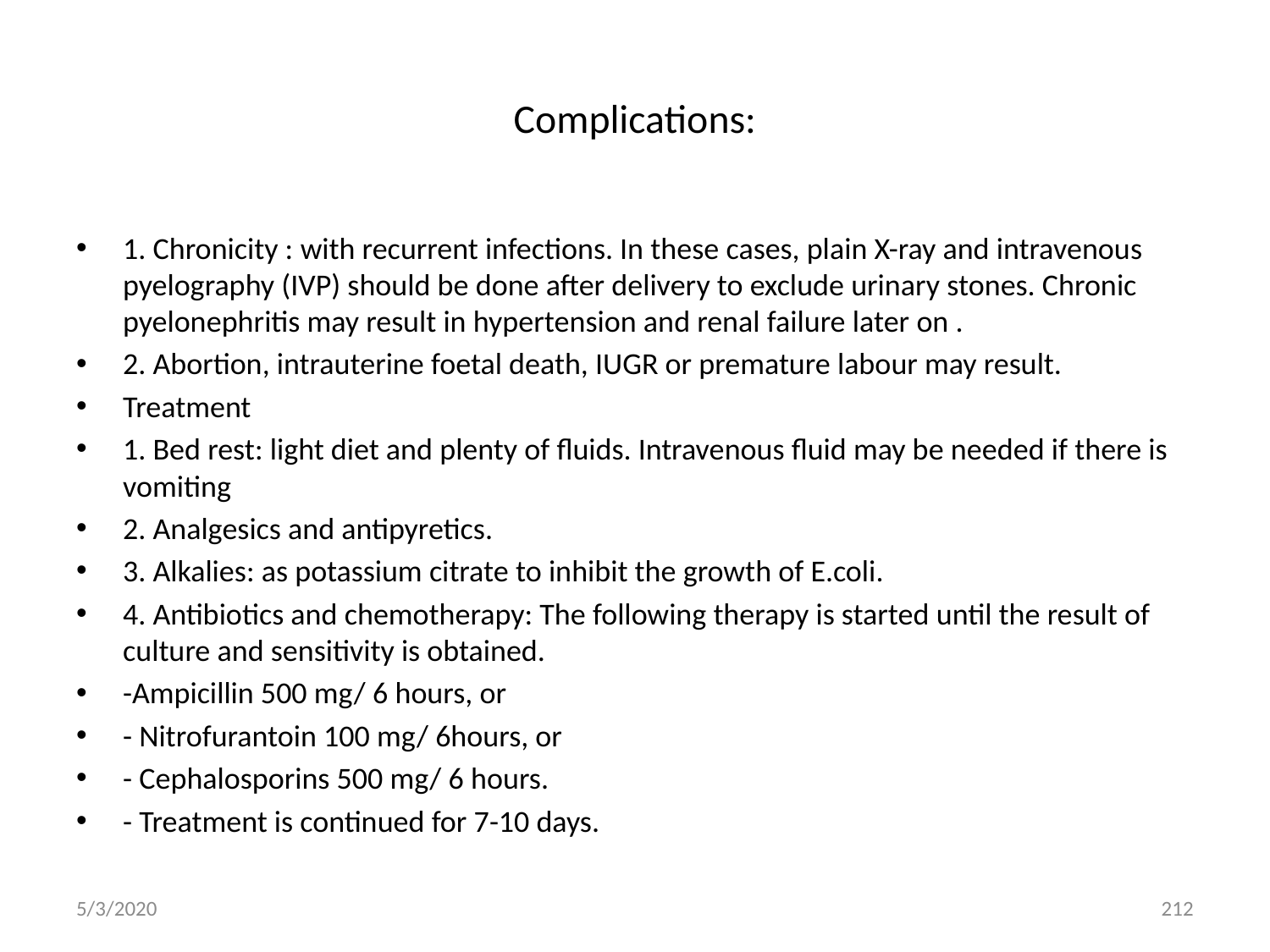

# Complications:
1. Chronicity : with recurrent infections. In these cases, plain X-ray and intravenous pyelography (IVP) should be done after delivery to exclude urinary stones. Chronic pyelonephritis may result in hypertension and renal failure later on .
2. Abortion, intrauterine foetal death, IUGR or premature labour may result.
Treatment
1. Bed rest: light diet and plenty of fluids. Intravenous fluid may be needed if there is vomiting
2. Analgesics and antipyretics.
3. Alkalies: as potassium citrate to inhibit the growth of E.coli.
4. Antibiotics and chemotherapy: The following therapy is started until the result of culture and sensitivity is obtained.
-Ampicillin 500 mg/ 6 hours, or
- Nitrofurantoin 100 mg/ 6hours, or
- Cephalosporins 500 mg/ 6 hours.
- Treatment is continued for 7-10 days.
5/3/2020
212